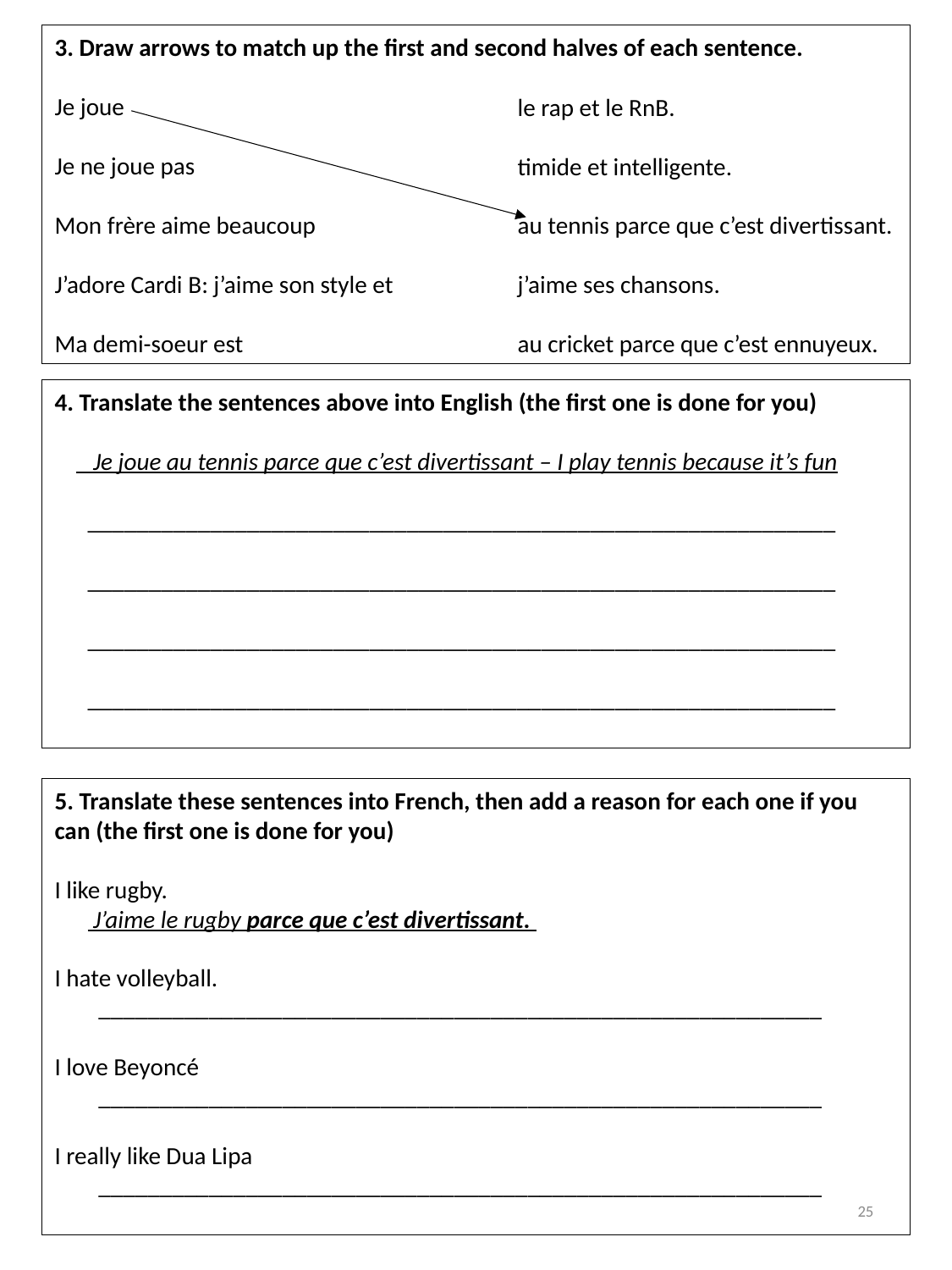

3. Draw arrows to match up the first and second halves of each sentence.

Je joue

Je ne joue pas

Mon frère aime beaucoup

J’adore Cardi B: j’aime son style et

Ma demi-soeur est
le rap et le RnB.

timide et intelligente.

au tennis parce que c’est divertissant.

j’aime ses chansons.

au cricket parce que c’est ennuyeux.
4. Translate the sentences above into English (the first one is done for you)

       Je joue au tennis parce que c’est divertissant – I play tennis because it’s fun

      _____________________________________________________________

      _____________________________________________________________

      _____________________________________________________________

      _____________________________________________________________

5. Translate these sentences into French, then add a reason for each one if you can (the first one is done for you)

I like rugby.
       J’aime le rugby parce que c’est divertissant.

I hate volleyball.
        ___________________________________________________________

I love Beyoncé
        ___________________________________________________________

I really like Dua Lipa
        ___________________________________________________________

25